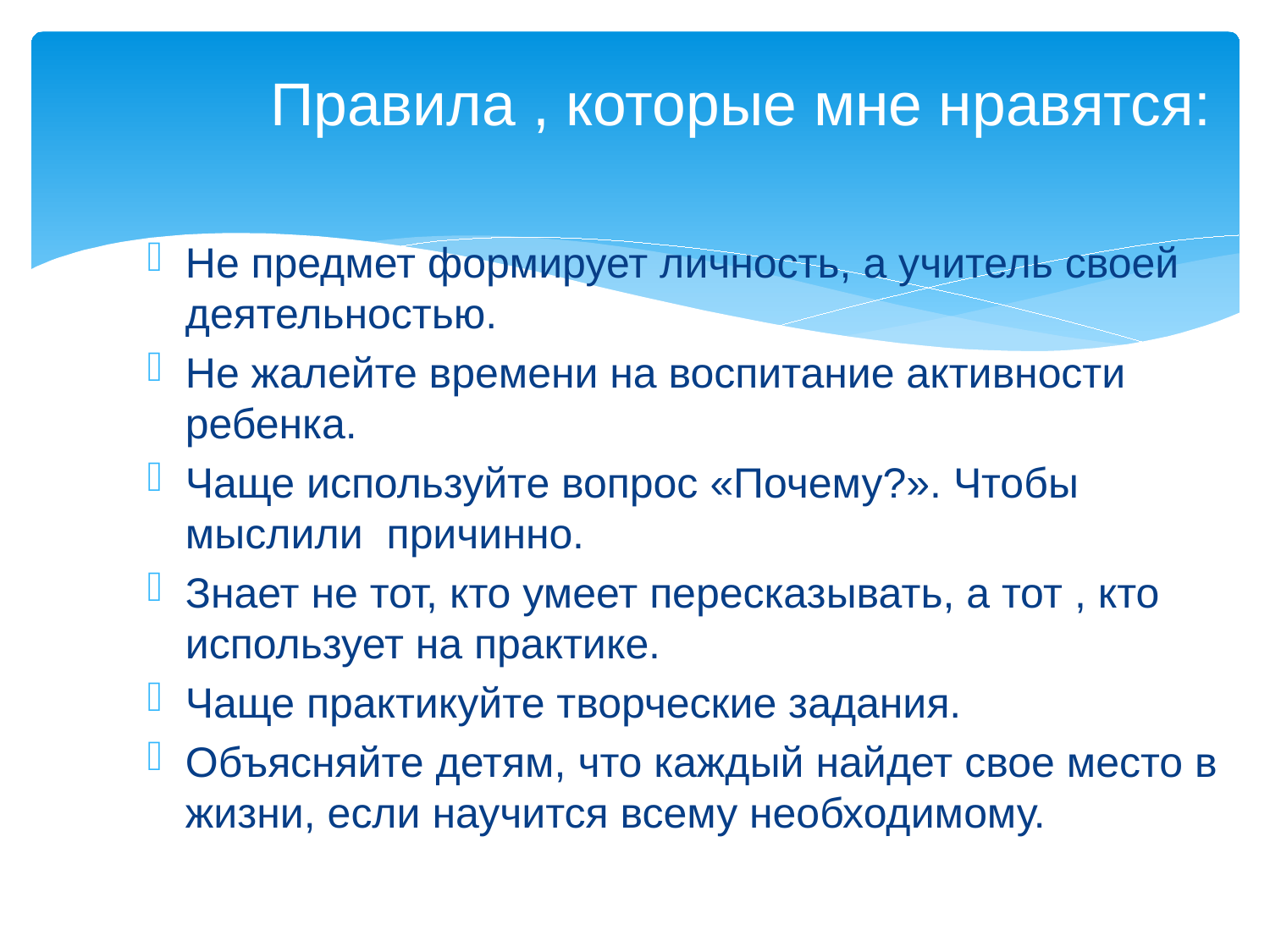

# Правила , которые мне нравятся:
Не предмет формирует личность, а учитель своей деятельностью.
Не жалейте времени на воспитание активности ребенка.
Чаще используйте вопрос «Почему?». Чтобы мыслили  причинно.
Знает не тот, кто умеет пересказывать, а тот , кто использует на практике.
Чаще практикуйте творческие задания.
Объясняйте детям, что каждый найдет свое место в жизни, если научится всему необходимому.